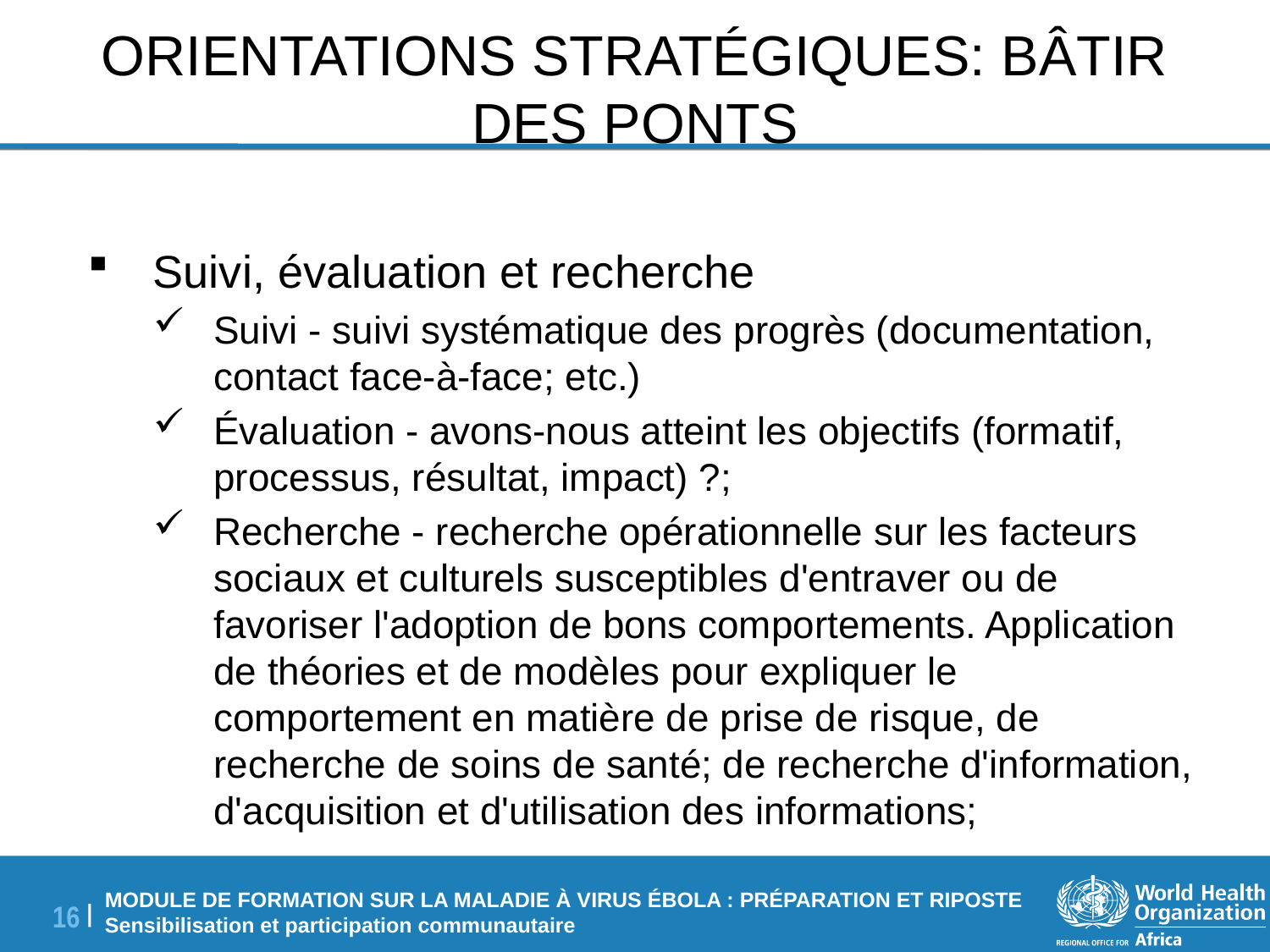

# ORIENTATIONS STRATÉGIQUES: BÂTIR DES PONTS
Suivi, évaluation et recherche
Suivi - suivi systématique des progrès (documentation, contact face-à-face; etc.)
Évaluation - avons-nous atteint les objectifs (formatif, processus, résultat, impact) ?;
Recherche - recherche opérationnelle sur les facteurs sociaux et culturels susceptibles d'entraver ou de favoriser l'adoption de bons comportements. Application de théories et de modèles pour expliquer le comportement en matière de prise de risque, de recherche de soins de santé; de recherche d'information, d'acquisition et d'utilisation des informations;